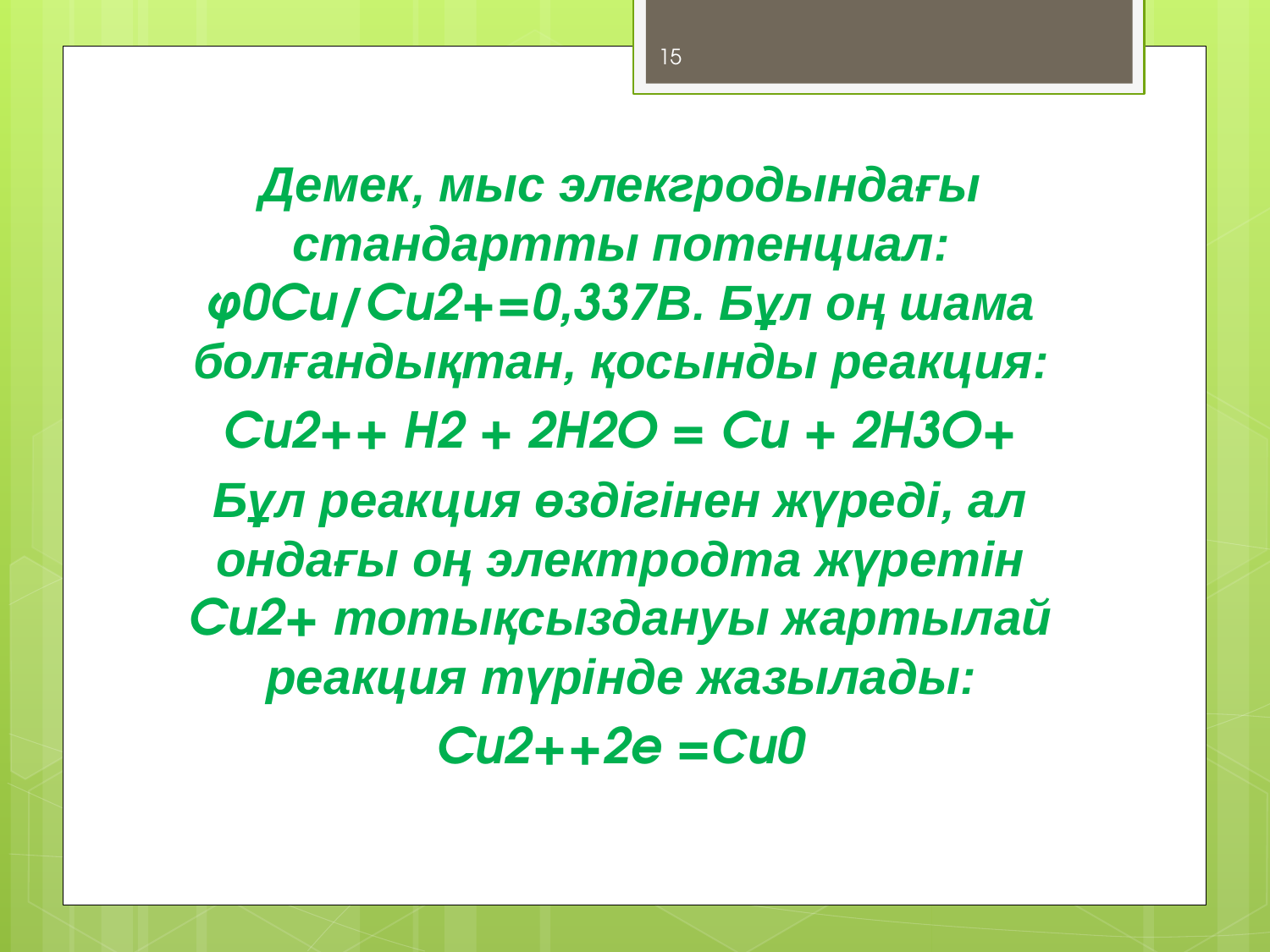

15
Демек, мыс элекгродындағы стандартты потенциал: φ0Cu/Cu2+=0,337В. Бұл оң шама болғандықтан, қосынды реакция:
Cu2++ H2 + 2H2O = Cu + 2H3O+
Бұл реакция өздігінен жүреді, ал ондағы оң электродта жүретін Cu2+ тотықсыздануы жартылай реакция түрінде жазылады:
Cu2++2e =Сu0